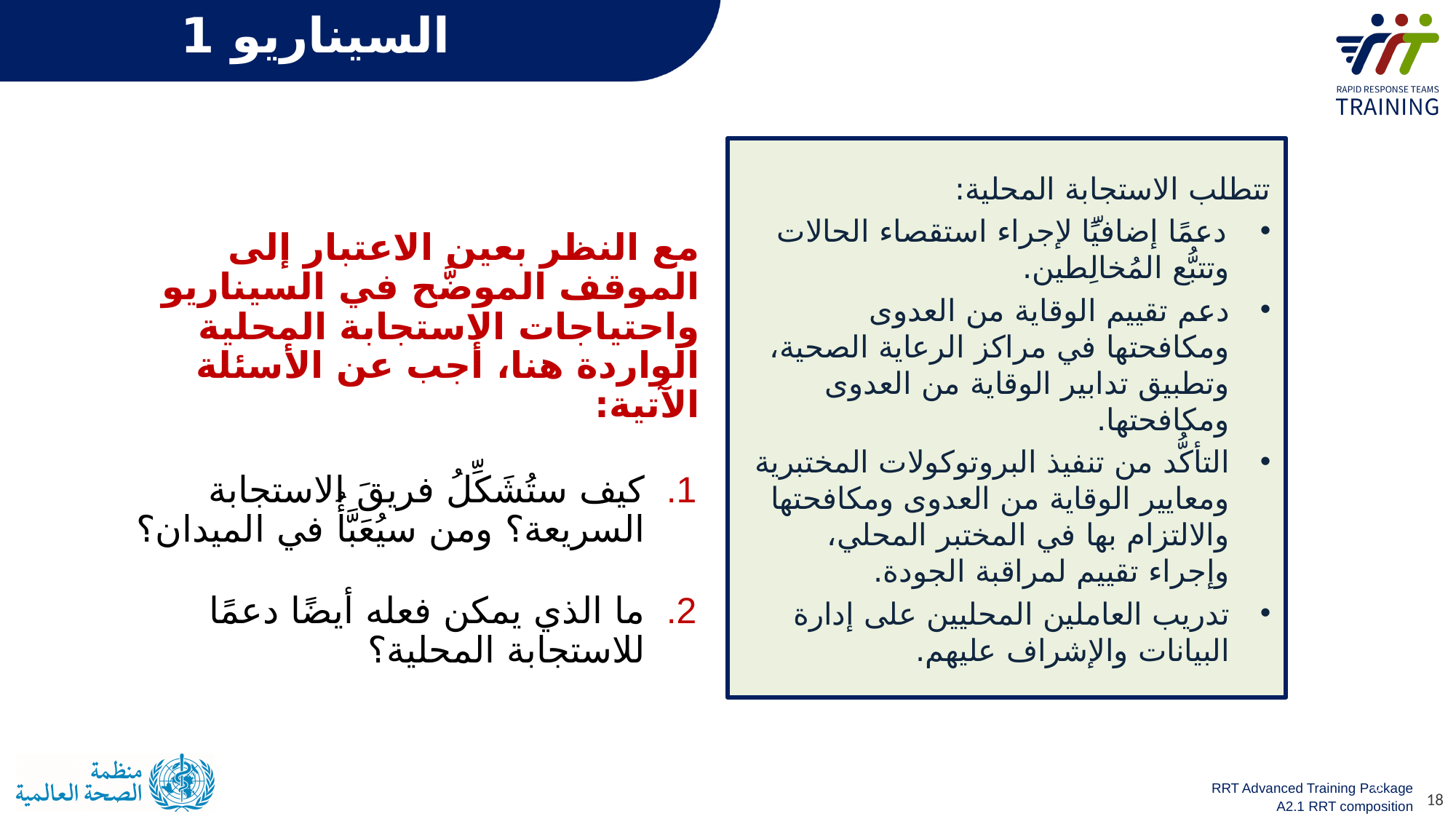

السيناريو 1

تتطلب الاستجابة المحلية:
دعمًا إضافيًّا لإجراء استقصاء الحالات وتتبُّع المُخالِطين.
دعم تقييم الوقاية من العدوى ومكافحتها في مراكز الرعاية الصحية، وتطبيق تدابير الوقاية من العدوى ومكافحتها.
التأكُّد من تنفيذ البروتوكولات المختبرية ومعايير الوقاية من العدوى ومكافحتها والالتزام بها في المختبر المحلي، وإجراء تقييم لمراقبة الجودة.
تدريب العاملين المحليين على إدارة البيانات والإشراف عليهم.
مع النظر بعين الاعتبار إلى الموقف الموضَّح في السيناريو واحتياجات الاستجابة المحلية الواردة هنا، أجب عن الأسئلة الآتية:

كيف ستُشَكِّلُ فريقَ الاستجابة السريعة؟ ومن سيُعَبَّأُ في الميدان؟
ما الذي يمكن فعله أيضًا دعمًا للاستجابة المحلية؟
18